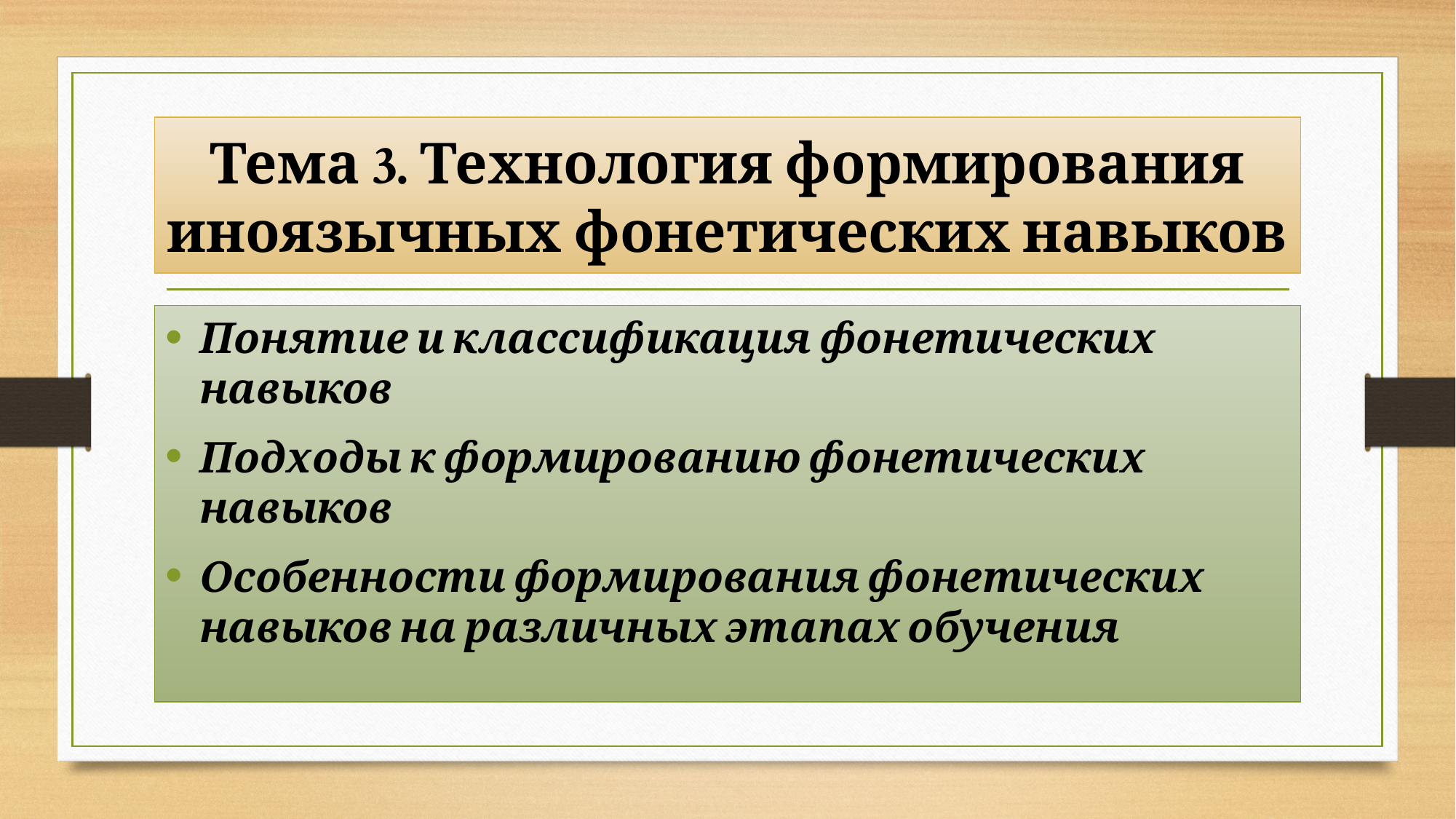

# Тема 3. Технология формирования иноязычных фонетических навыков
Понятие и классификация фонетических навыков
Подходы к формированию фонетических навыков
Особенности формирования фонетических навыков на различных этапах обучения